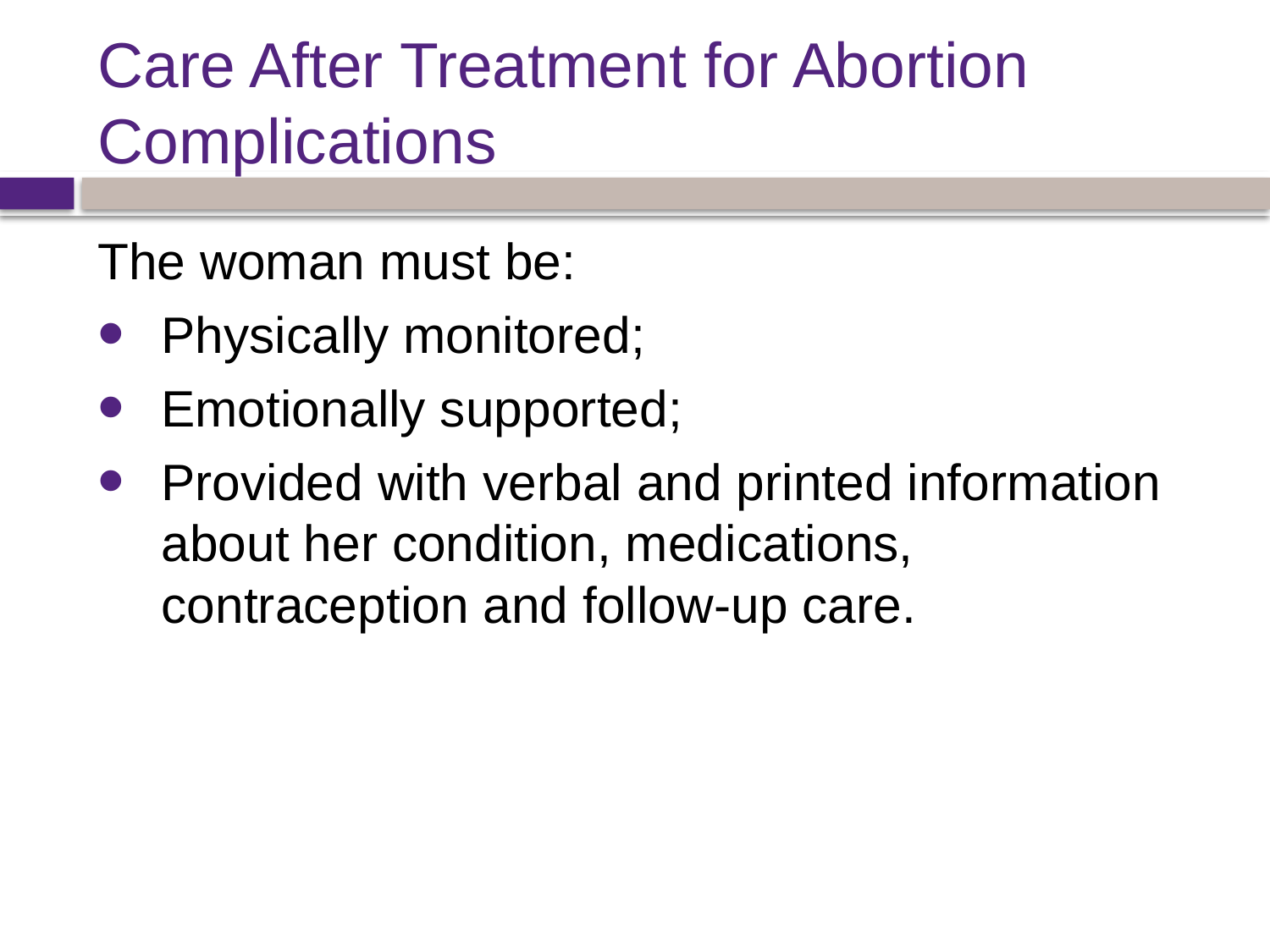

# Care After Treatment for Abortion Complications
The woman must be:
Physically monitored;
Emotionally supported;
Provided with verbal and printed information about her condition, medications, contraception and follow-up care.